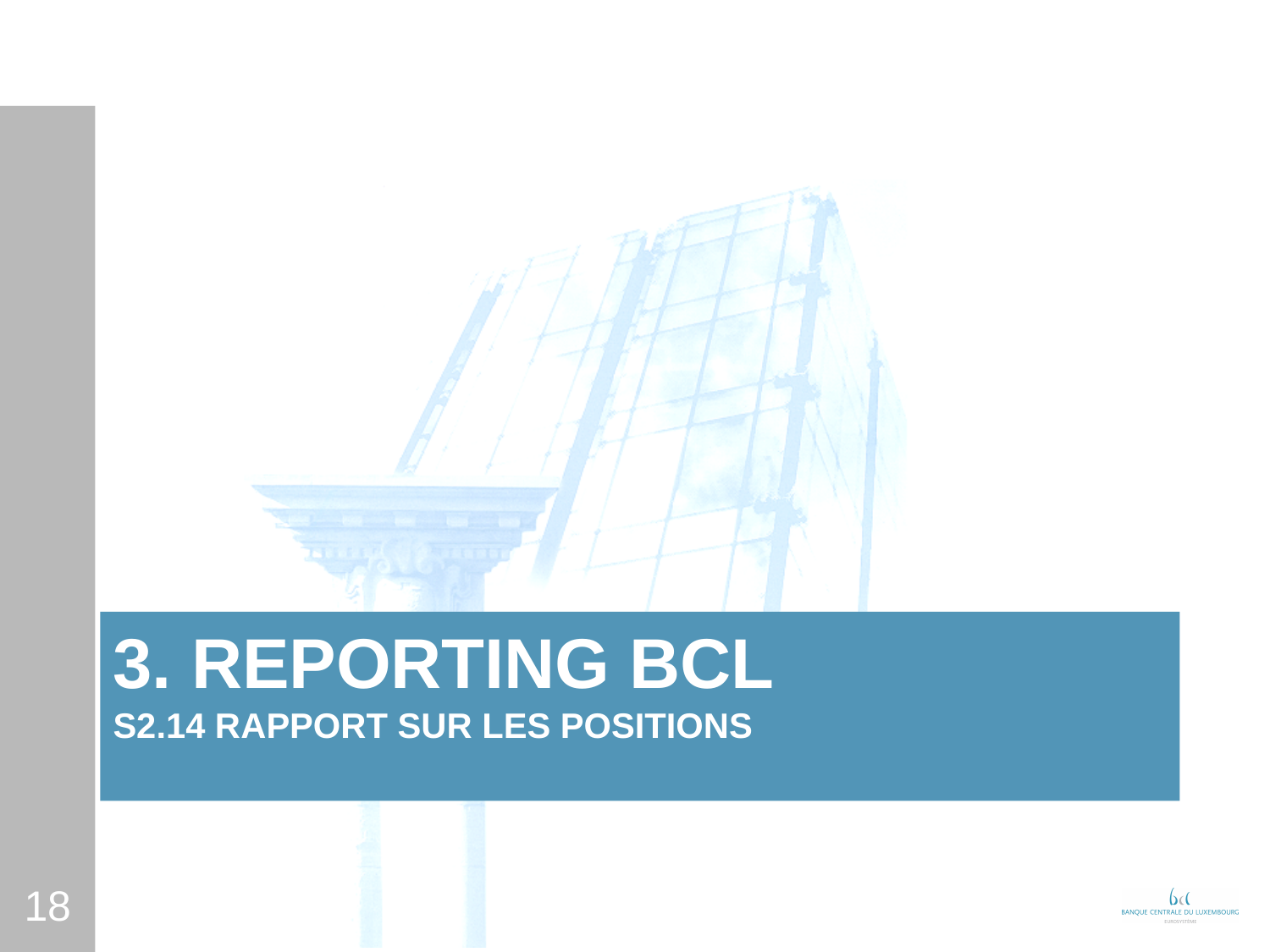

# 3. Reporting bcl S2.14 Rapport sur les positions
18